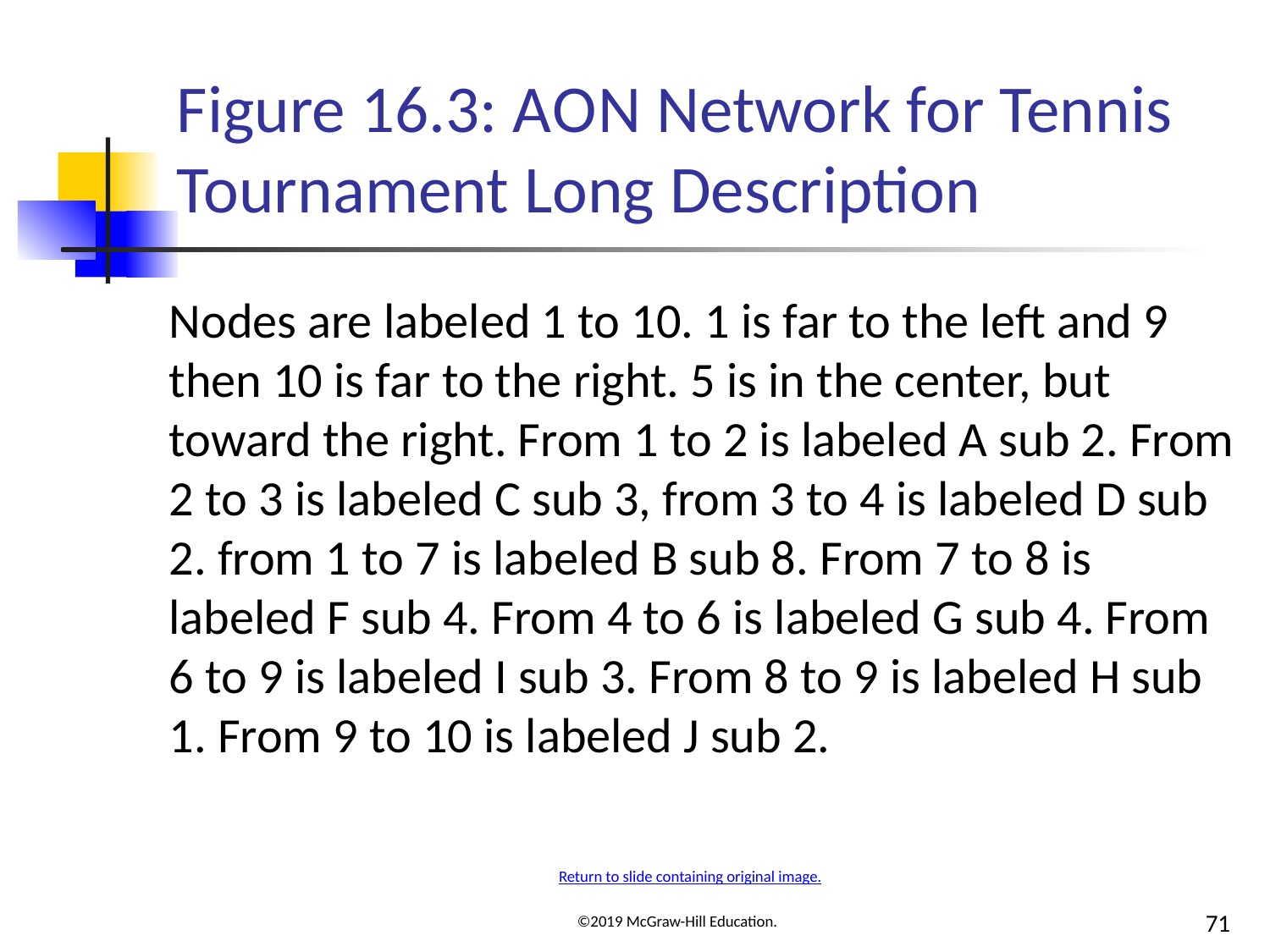

# Figure 16.3: A O N Network for Tennis Tournament Long Description
Nodes are labeled 1 to 10. 1 is far to the left and 9 then 10 is far to the right. 5 is in the center, but toward the right. From 1 to 2 is labeled A sub 2. From 2 to 3 is labeled C sub 3, from 3 to 4 is labeled D sub 2. from 1 to 7 is labeled B sub 8. From 7 to 8 is labeled F sub 4. From 4 to 6 is labeled G sub 4. From 6 to 9 is labeled I sub 3. From 8 to 9 is labeled H sub 1. From 9 to 10 is labeled J sub 2.
Return to slide containing original image.